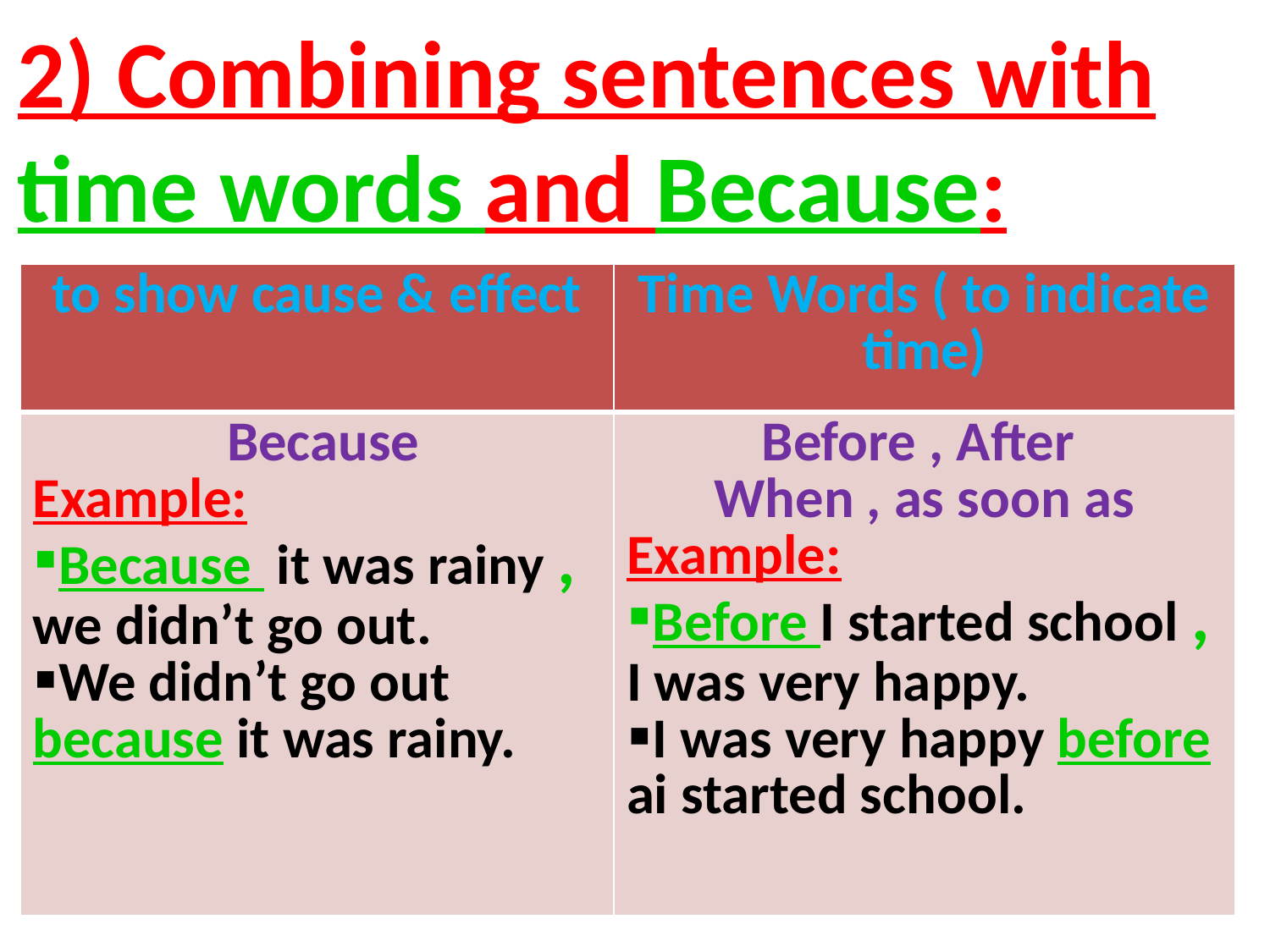

2) Combining sentences with time words and Because:
| to show cause & effect | Time Words ( to indicate time) |
| --- | --- |
| Because Example: Because it was rainy , we didn’t go out. We didn’t go out because it was rainy. | Before , After When , as soon as Example: Before I started school , I was very happy. I was very happy before ai started school. |